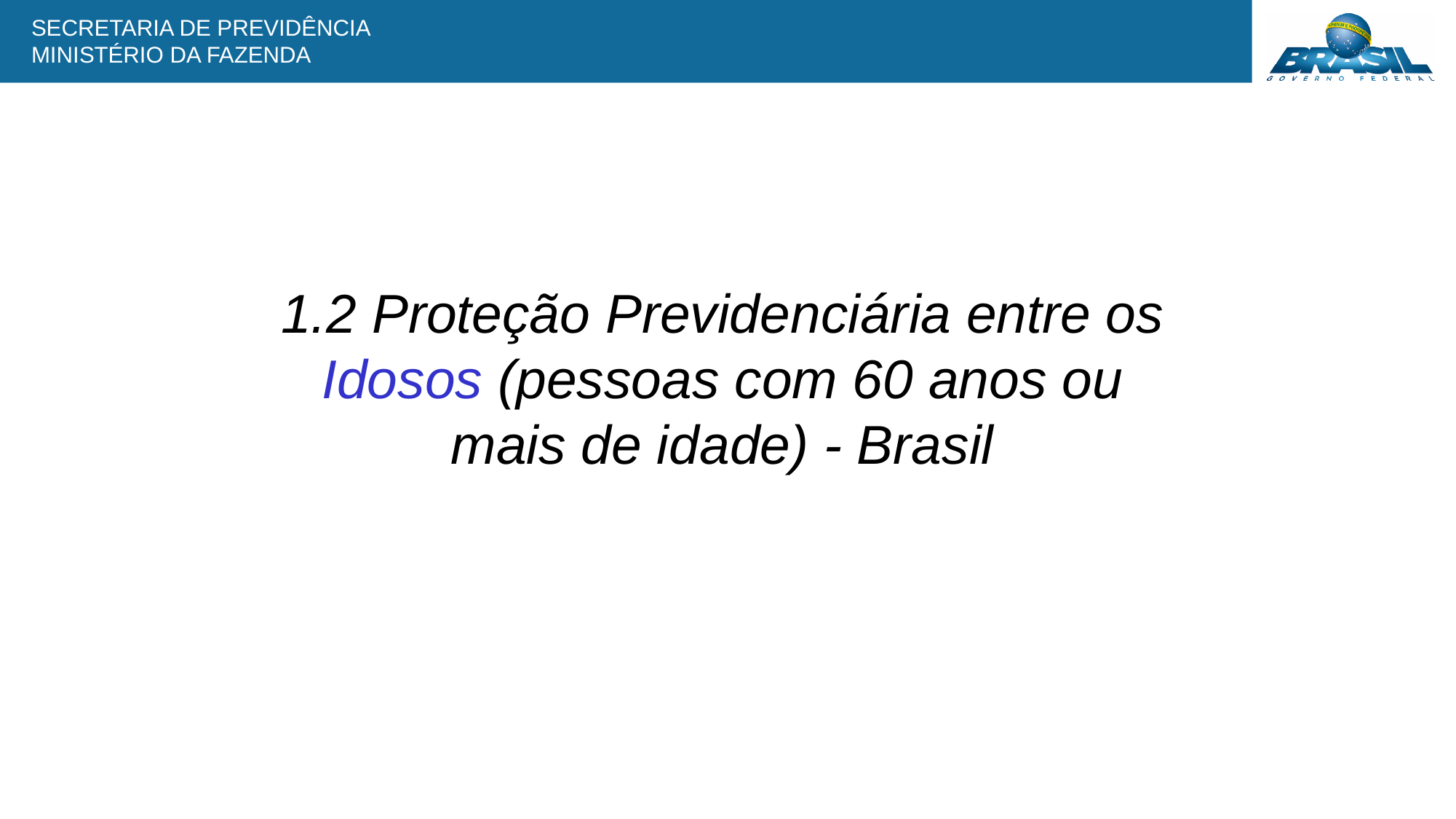

1.2 Proteção Previdenciária entre os Idosos (pessoas com 60 anos ou mais de idade) - Brasil